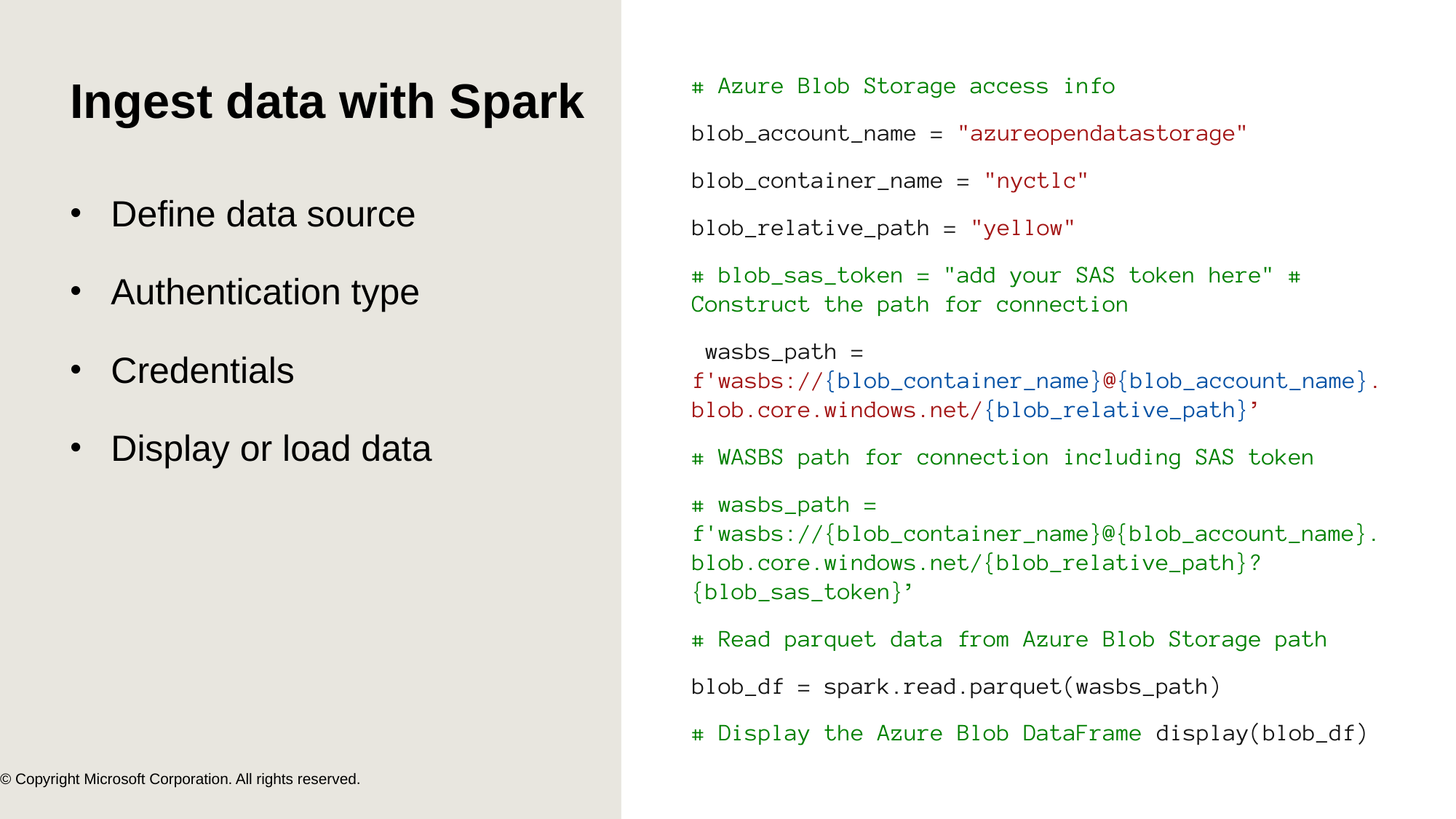

# Azure Blob Storage access info
blob_account_name = "azureopendatastorage"
blob_container_name = "nyctlc"
blob_relative_path = "yellow"
# blob_sas_token = "add your SAS token here" # Construct the path for connection
 wasbs_path = f'wasbs://{blob_container_name}@{blob_account_name}.blob.core.windows.net/{blob_relative_path}’
# WASBS path for connection including SAS token
# wasbs_path = f'wasbs://{blob_container_name}@{blob_account_name}.blob.core.windows.net/{blob_relative_path}?{blob_sas_token}’
# Read parquet data from Azure Blob Storage path
blob_df = spark.read.parquet(wasbs_path)
# Display the Azure Blob DataFrame display(blob_df)
# Ingest data with Spark
Define data source
Authentication type
Credentials
Display or load data
© Copyright Microsoft Corporation. All rights reserved.